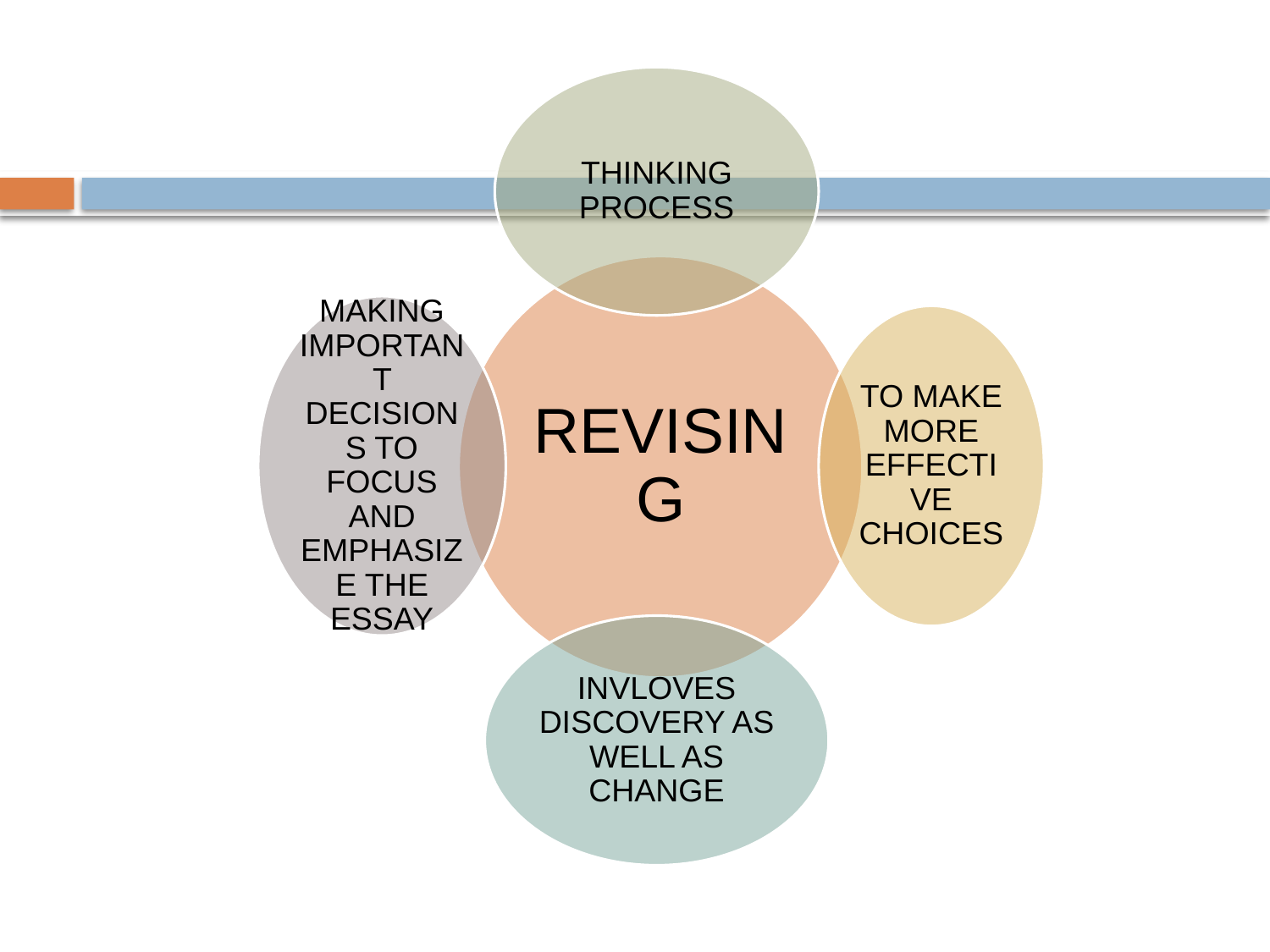

REVISING
THINKING PROCESS
TO MAKE MORE EFFECTIVE CHOICES
INVLOVES DISCOVERY AS WELL AS CHANGE
MAKING IMPORTANT DECISIONS TO FOCUS AND EMPHASIZE THE ESSAY